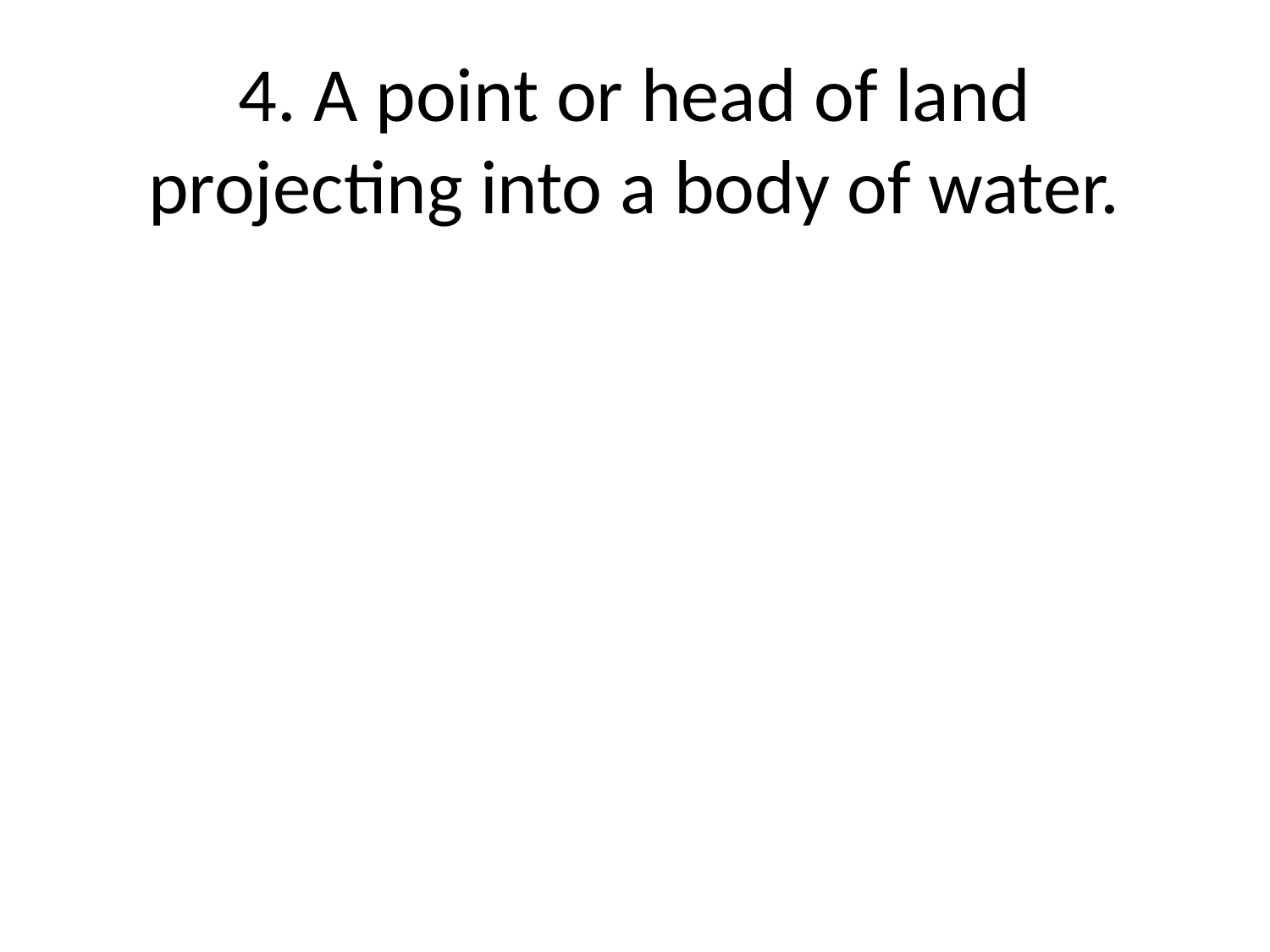

# 4. A point or head of land projecting into a body of water.